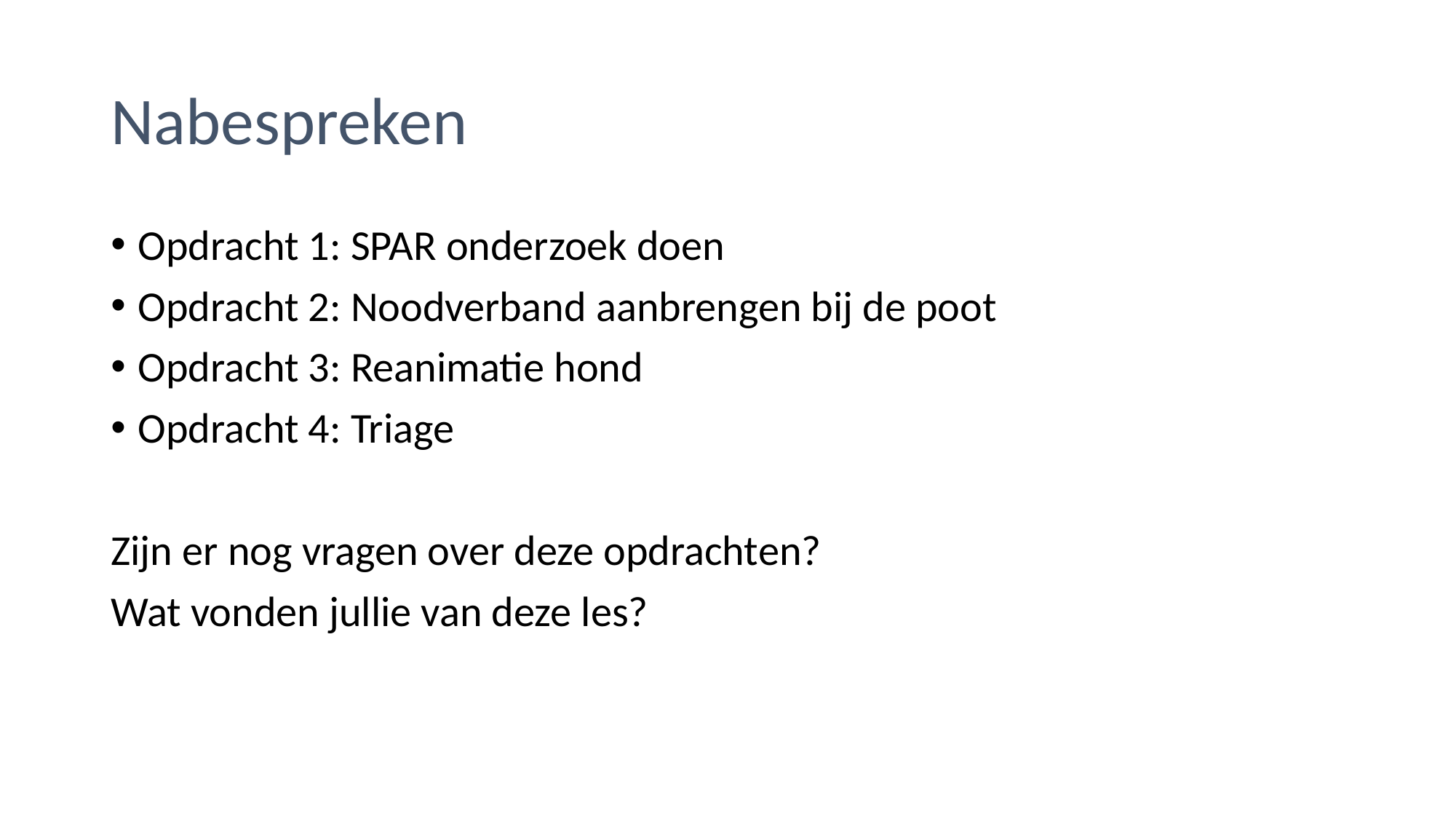

# Nabespreken
Opdracht 1: SPAR onderzoek doen
Opdracht 2: Noodverband aanbrengen bij de poot
Opdracht 3: Reanimatie hond
Opdracht 4: Triage

Zijn er nog vragen over deze opdrachten?
Wat vonden jullie van deze les?